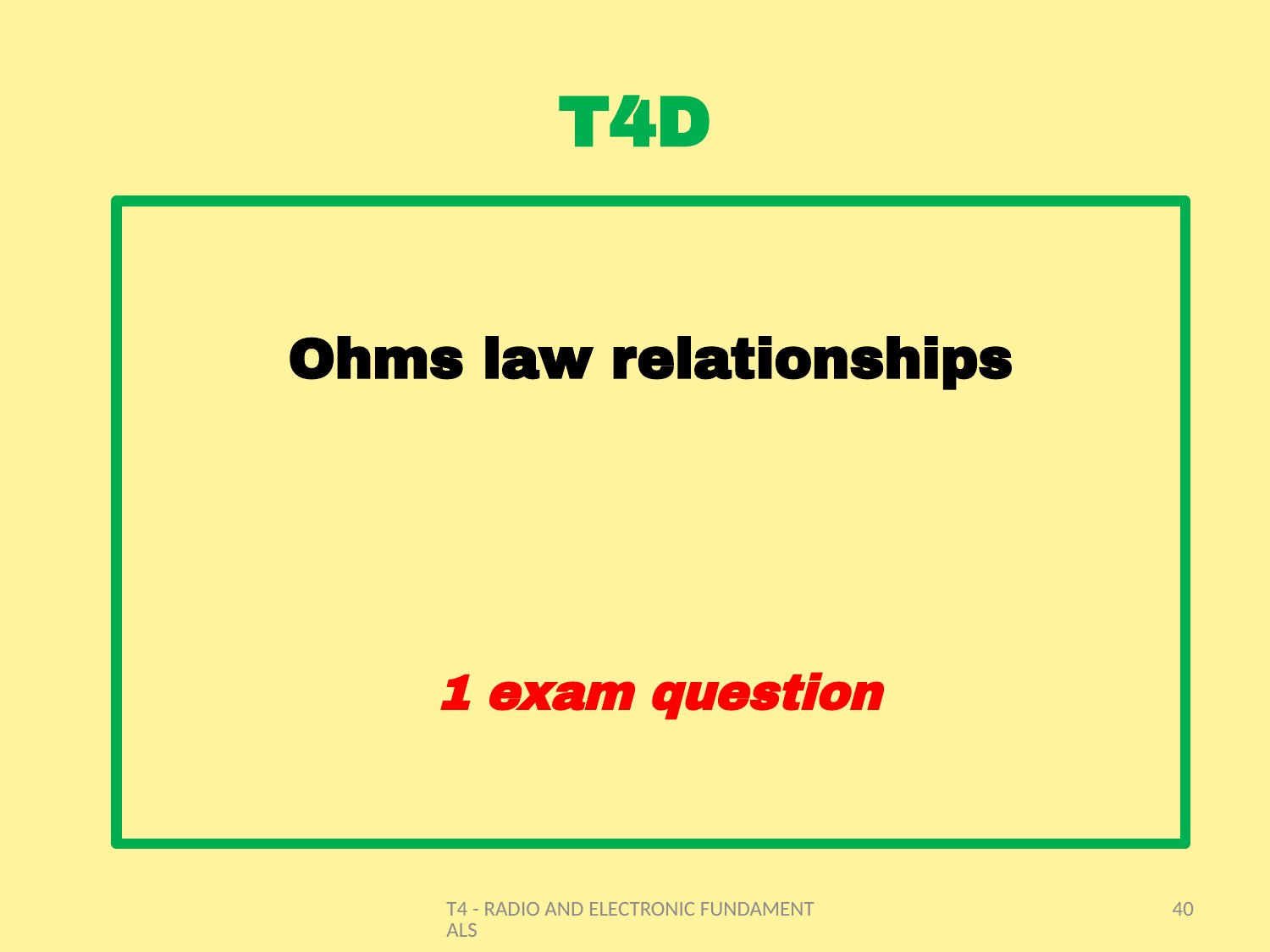

# T4D

Ohms law relationships

1 exam question

T4 - RADIO AND ELECTRONIC FUNDAMENTALS
40